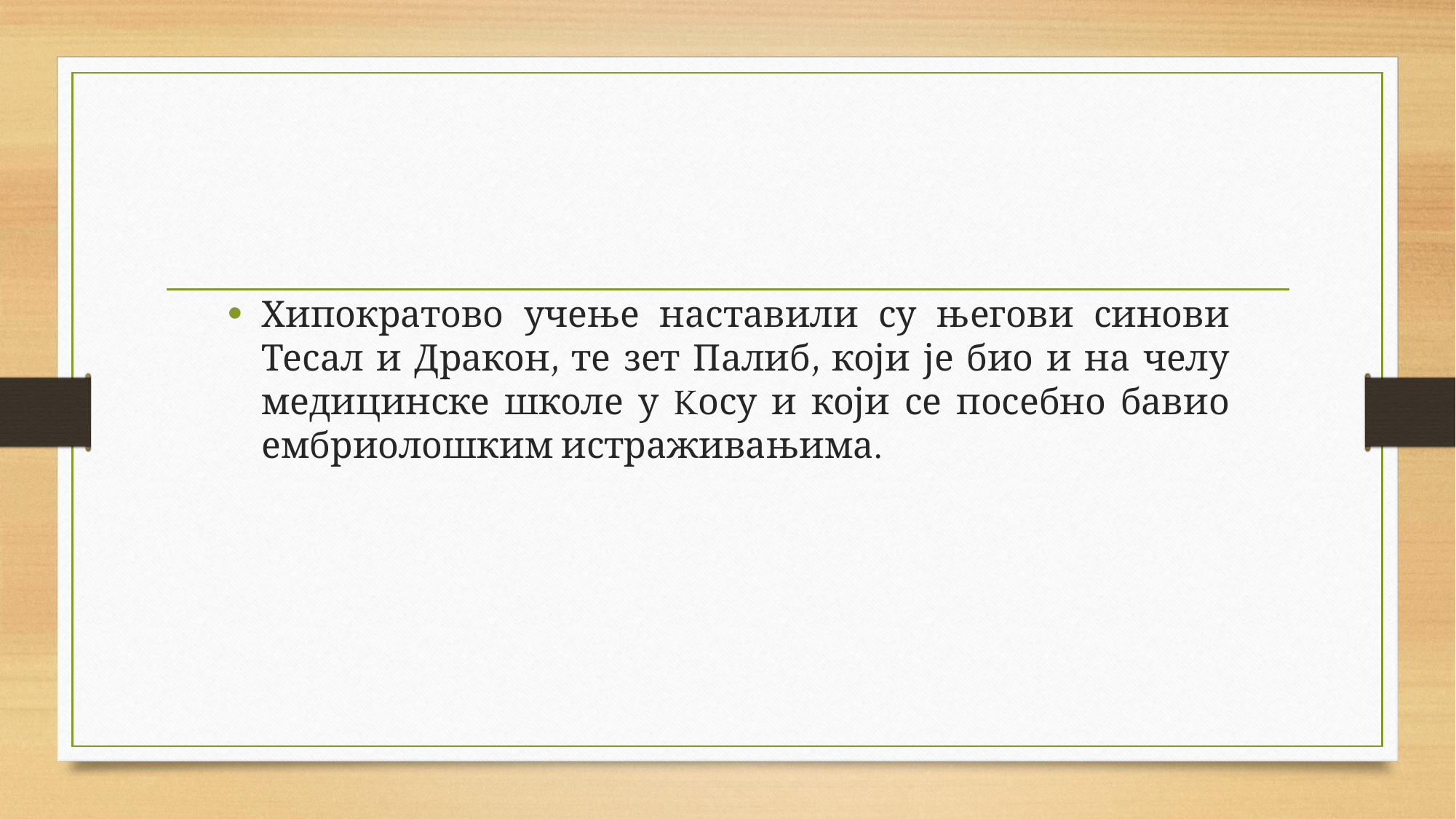

Хипократово учење наставили су његови синови Тесал и Дракон, те зет Палиб, који је био и на челу медицинске школе у Kосу и који се посебно бавио ембриолошким истраживањима.